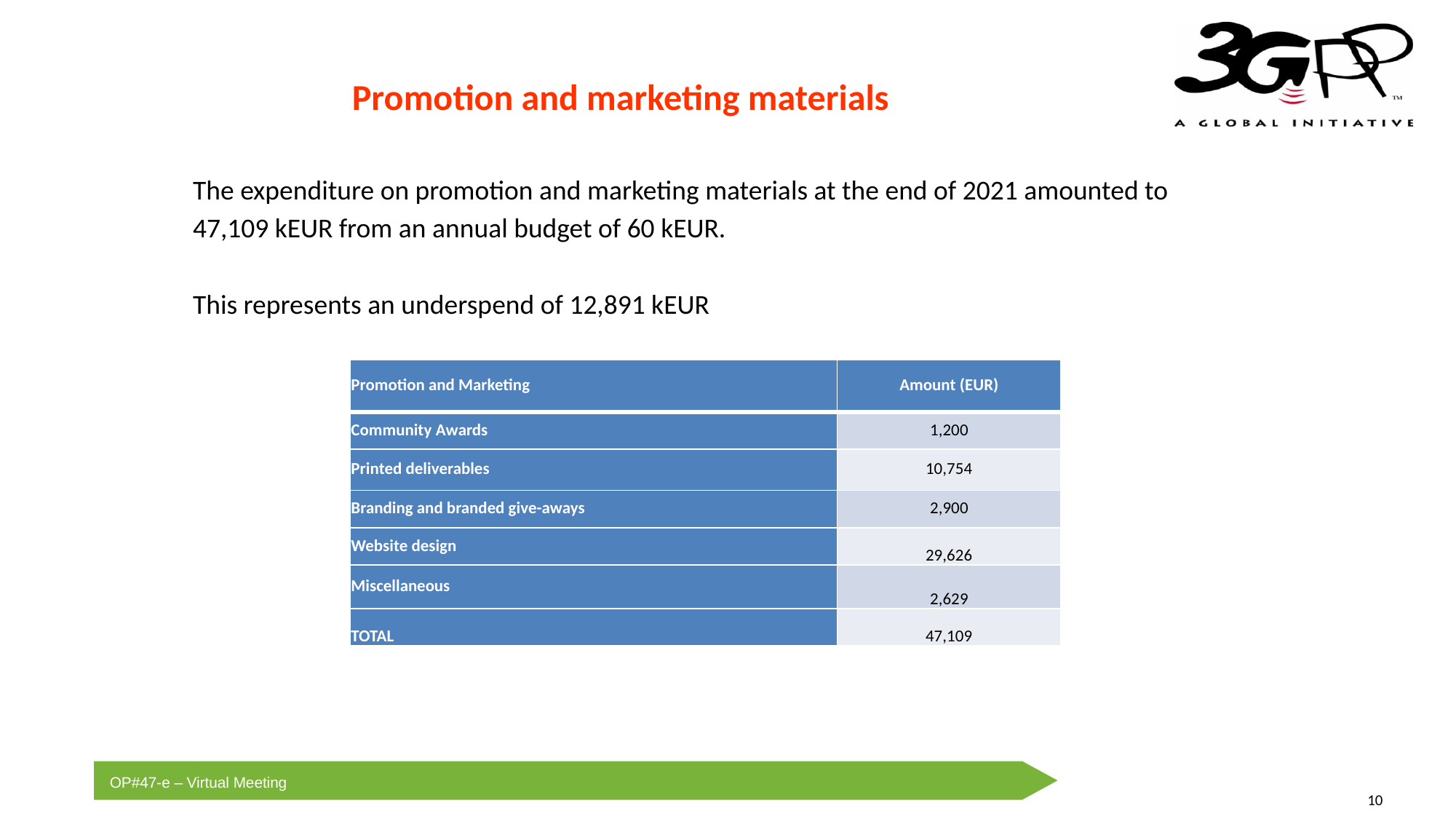

# Promotion and marketing materials
The expenditure on promotion and marketing materials at the end of 2021 amounted to
47,109 kEUR from an annual budget of 60 kEUR.

This represents an underspend of 12,891 kEUR

| Promotion and Marketing | Amount (EUR) |
| --- | --- |
| Community Awards | 1,200 |
| Printed deliverables | 10,754 |
| Branding and branded give-aways | 2,900 |
| Website design | 29,626 |
| Miscellaneous | 2,629 |
| TOTAL | 47,109 |